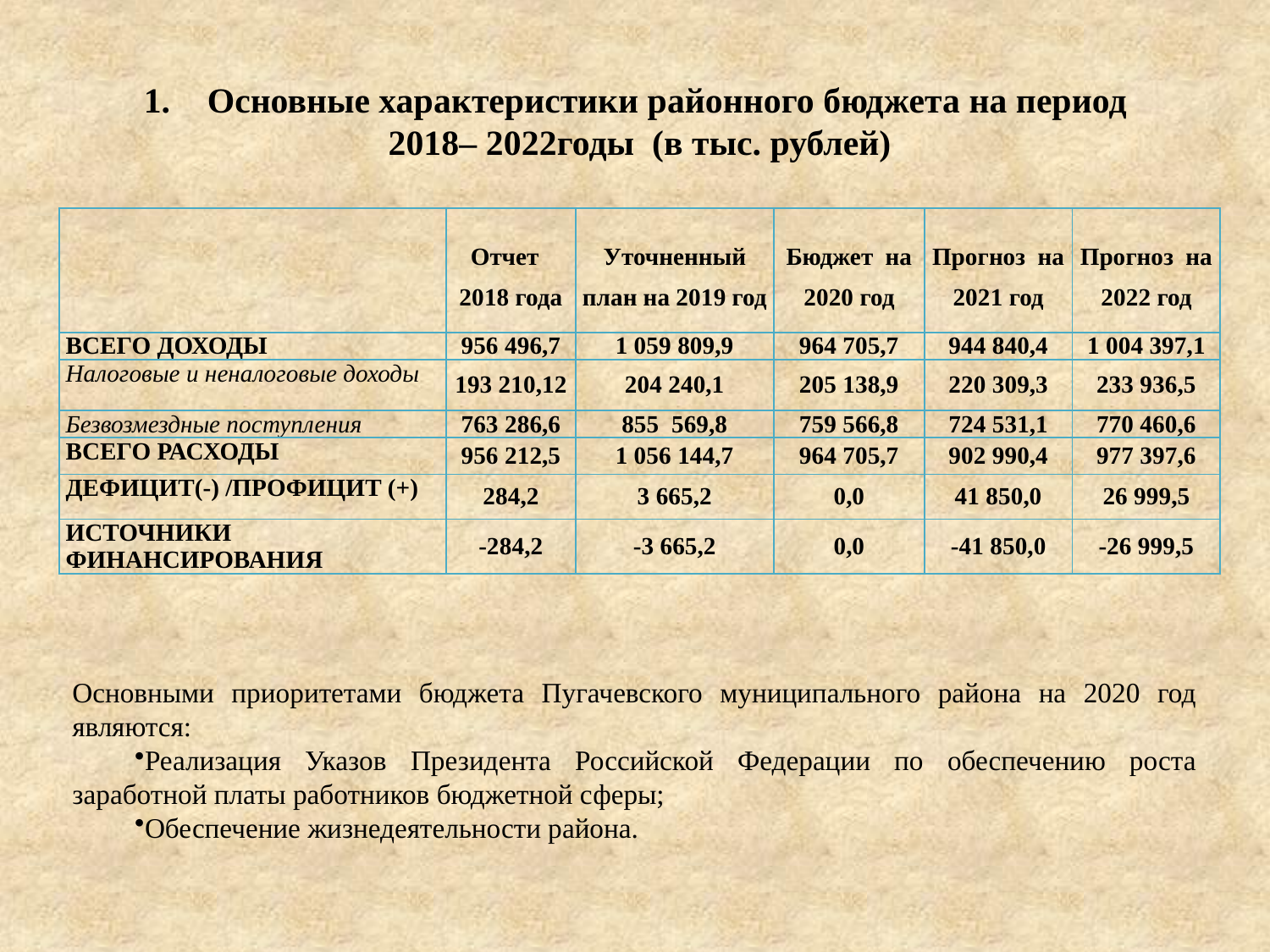

Основные характеристики районного бюджета на период
2018– 2022годы  (в тыс. рублей)
|  | Отчет 2018 года | Уточненный план на 2019 год | Бюджет на 2020 год | Прогноз на 2021 год | Прогноз на 2022 год |
| --- | --- | --- | --- | --- | --- |
| ВСЕГО ДОХОДЫ | 956 496,7 | 1 059 809,9 | 964 705,7 | 944 840,4 | 1 004 397,1 |
| Налоговые и неналоговые доходы | 193 210,12 | 204 240,1 | 205 138,9 | 220 309,3 | 233 936,5 |
| Безвозмездные поступления | 763 286,6 | 855 569,8 | 759 566,8 | 724 531,1 | 770 460,6 |
| ВСЕГО РАСХОДЫ | 956 212,5 | 1 056 144,7 | 964 705,7 | 902 990,4 | 977 397,6 |
| ДЕФИЦИТ(-) /ПРОФИЦИТ (+) | 284,2 | 3 665,2 | 0,0 | 41 850,0 | 26 999,5 |
| ИСТОЧНИКИ ФИНАНСИРОВАНИЯ | -284,2 | -3 665,2 | 0,0 | -41 850,0 | -26 999,5 |
|  |
| --- |
|  |
| --- |
Основными приоритетами бюджета Пугачевского муниципального района на 2020 год являются:
Реализация Указов Президента Российской Федерации по обеспечению роста заработной платы работников бюджетной сферы;
Обеспечение жизнедеятельности района.